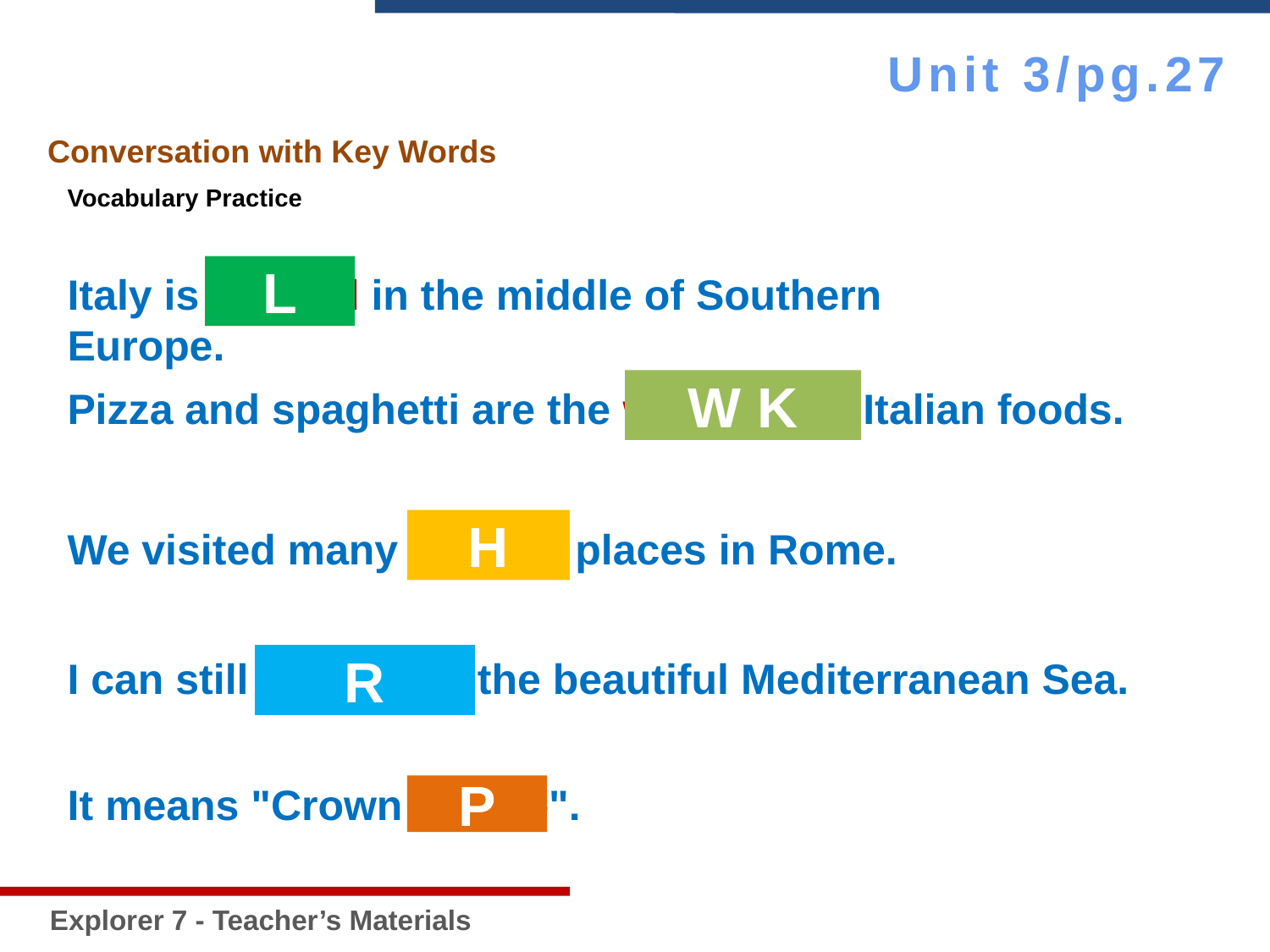

Unit 3/pg.27
Explorer 7 - Teacher’s Materials

Conversation with Key Words

Vocabulary Practice
L
Italy is located in the middle of Southern Europe.
W K
Pizza and spaghetti are the well-known Italian foods.
H
We visited many historic places in Rome.
R
I can still remember the beautiful Mediterranean Sea.
It means "Crown Palace".
P